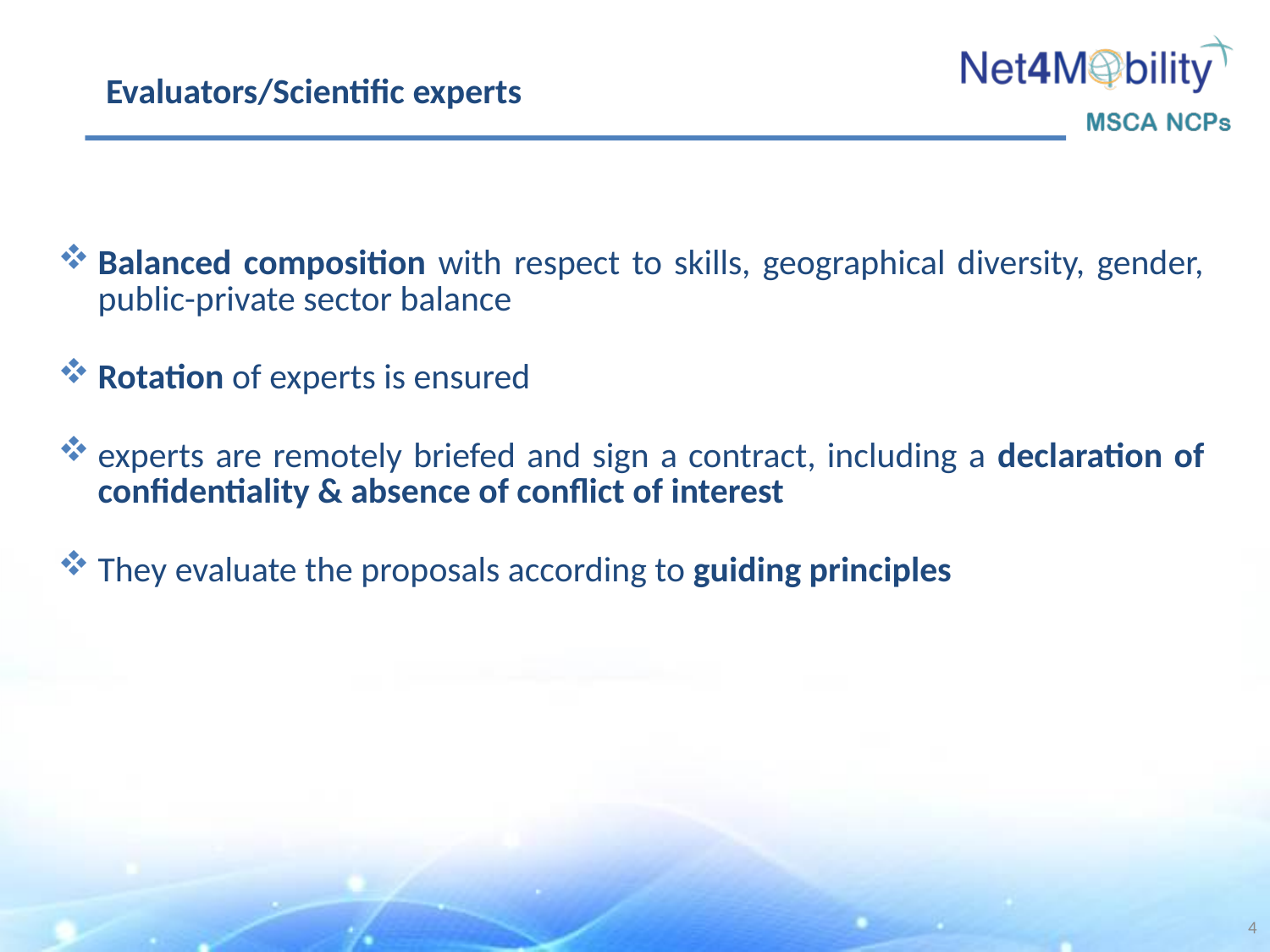

Evaluators/Scientific experts
Balanced composition with respect to skills, geographical diversity, gender, public-private sector balance
Rotation of experts is ensured
experts are remotely briefed and sign a contract, including a declaration of confidentiality & absence of conflict of interest
They evaluate the proposals according to guiding principles

4